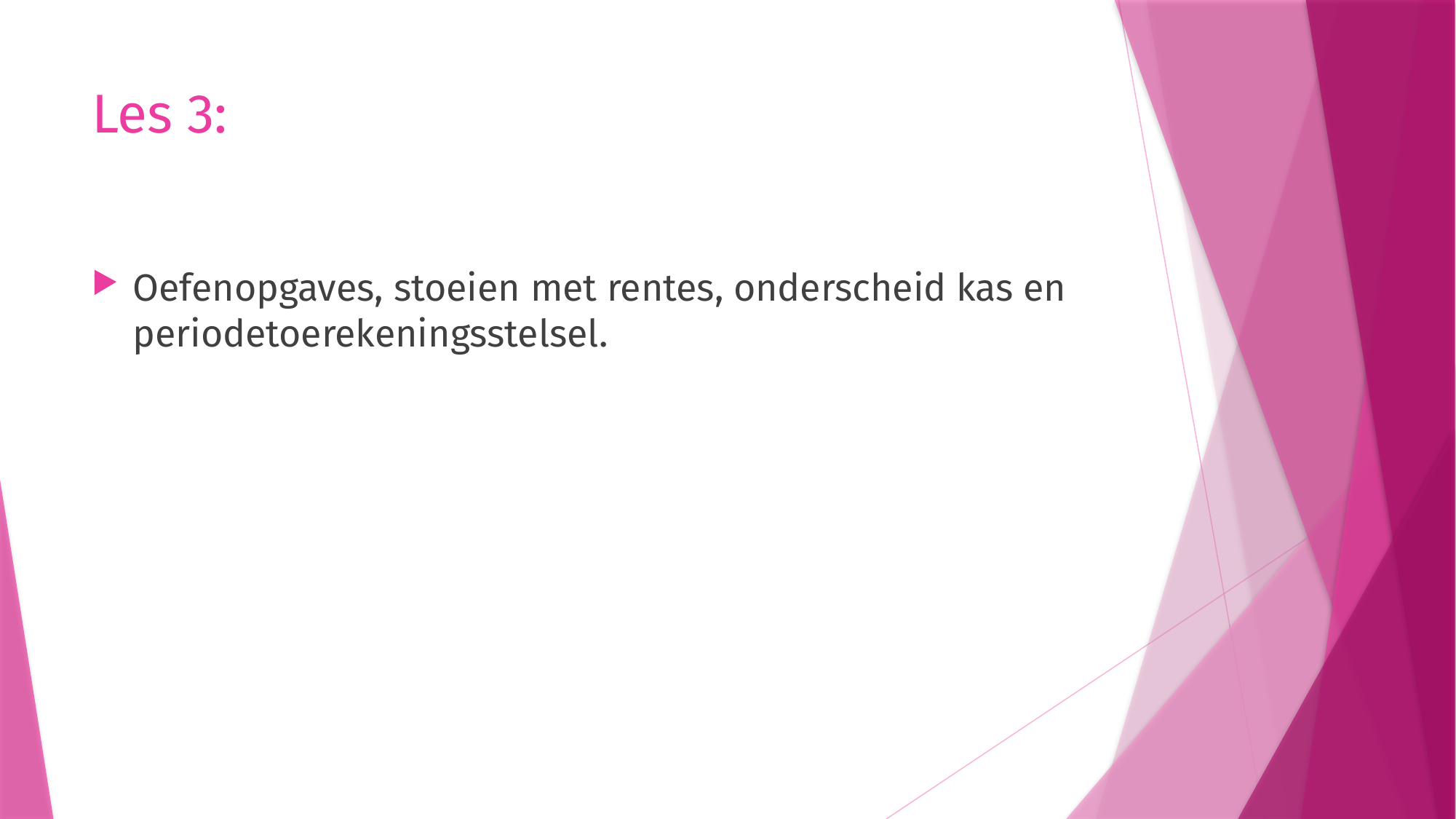

# Les 3:
Oefenopgaves, stoeien met rentes, onderscheid kas en periodetoerekeningsstelsel.